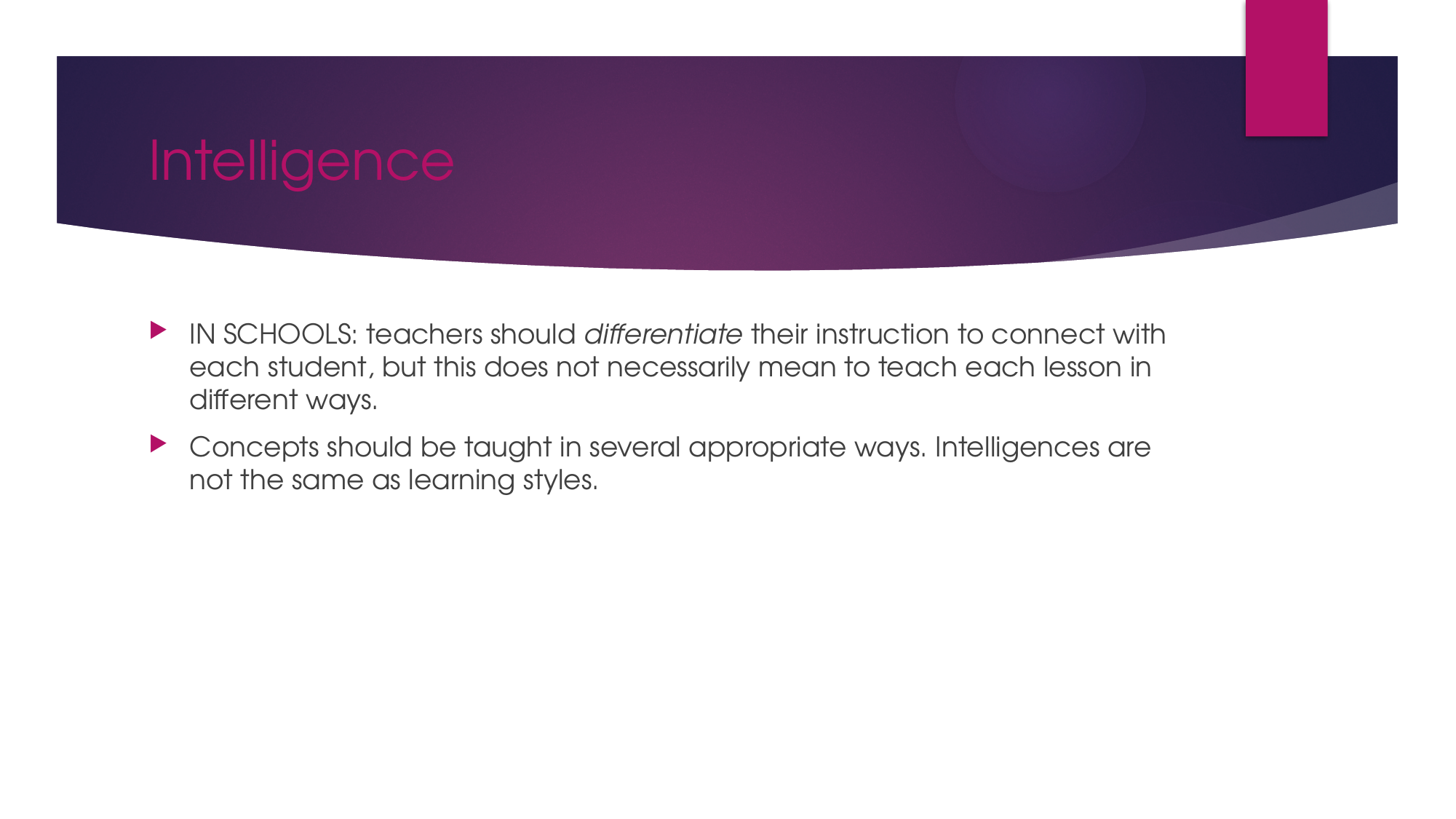

# Intelligence
IN SCHOOLS: teachers should differentiate their instruction to connect with each student, but this does not necessarily mean to teach each lesson in  different ways.
Concepts should be taught in several appropriate ways. Intelligences are not the same as learning styles.